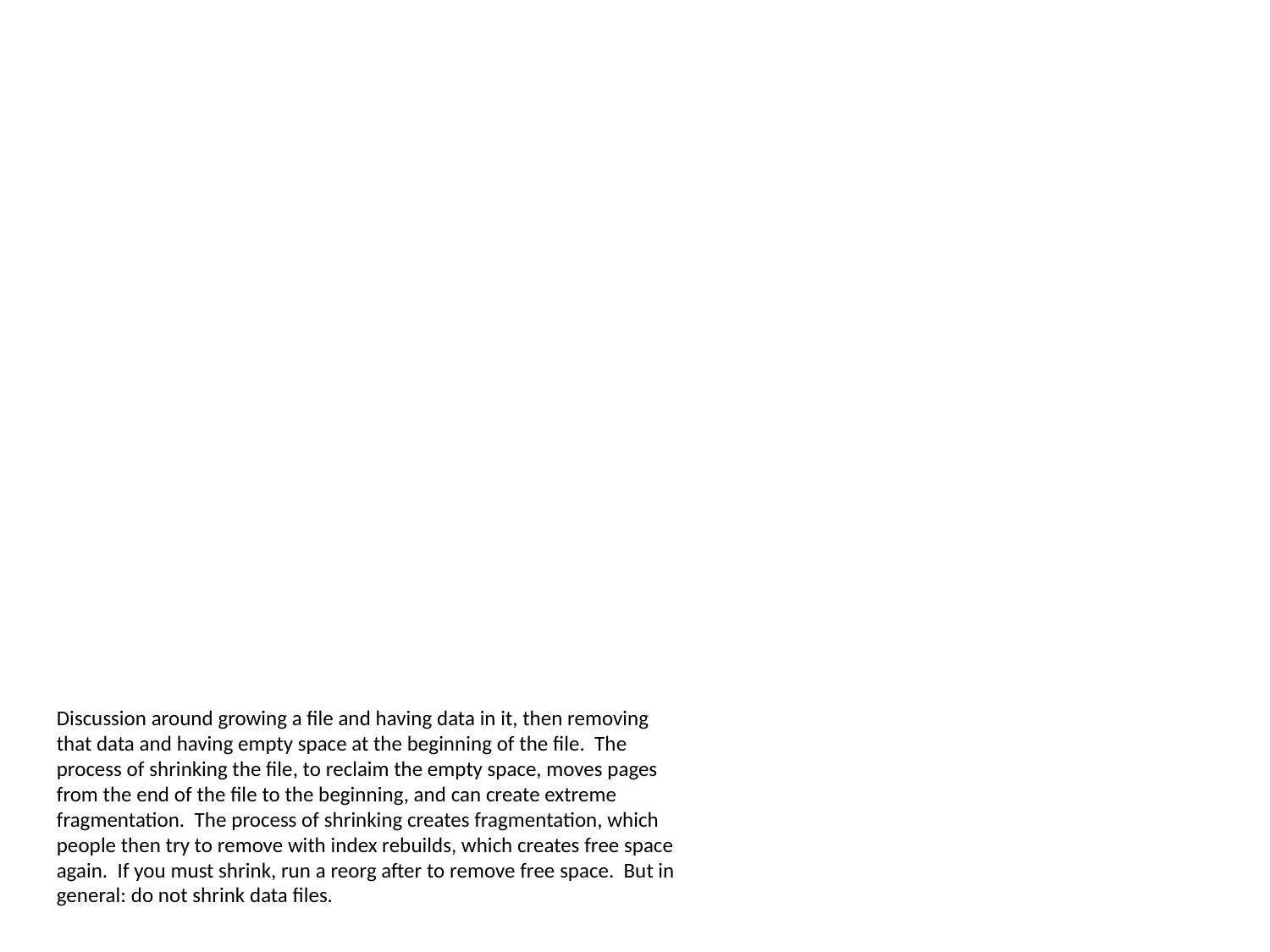

Discussion around growing a file and having data in it, then removing that data and having empty space at the beginning of the file.  The process of shrinking the file, to reclaim the empty space, moves pages from the end of the file to the beginning, and can create extreme fragmentation.  The process of shrinking creates fragmentation, which people then try to remove with index rebuilds, which creates free space again.  If you must shrink, run a reorg after to remove free space.  But in general: do not shrink data files.